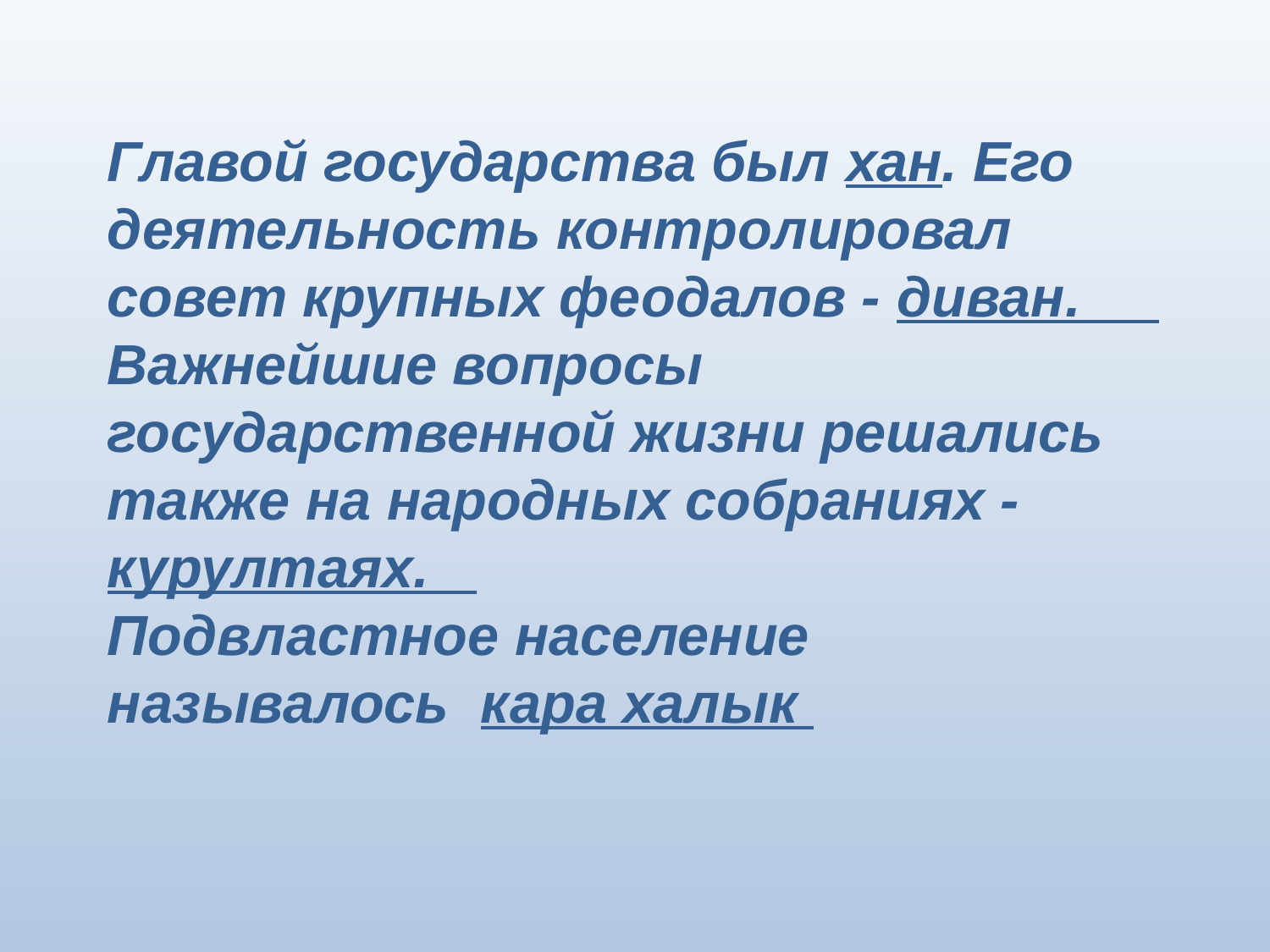

Главой государства был хан. Его деятельность контролировал совет крупных феодалов - диван.
Важнейшие вопросы государственной жизни решались также на народных собраниях - курултаях.
Подвластное население  называлось  кара халык